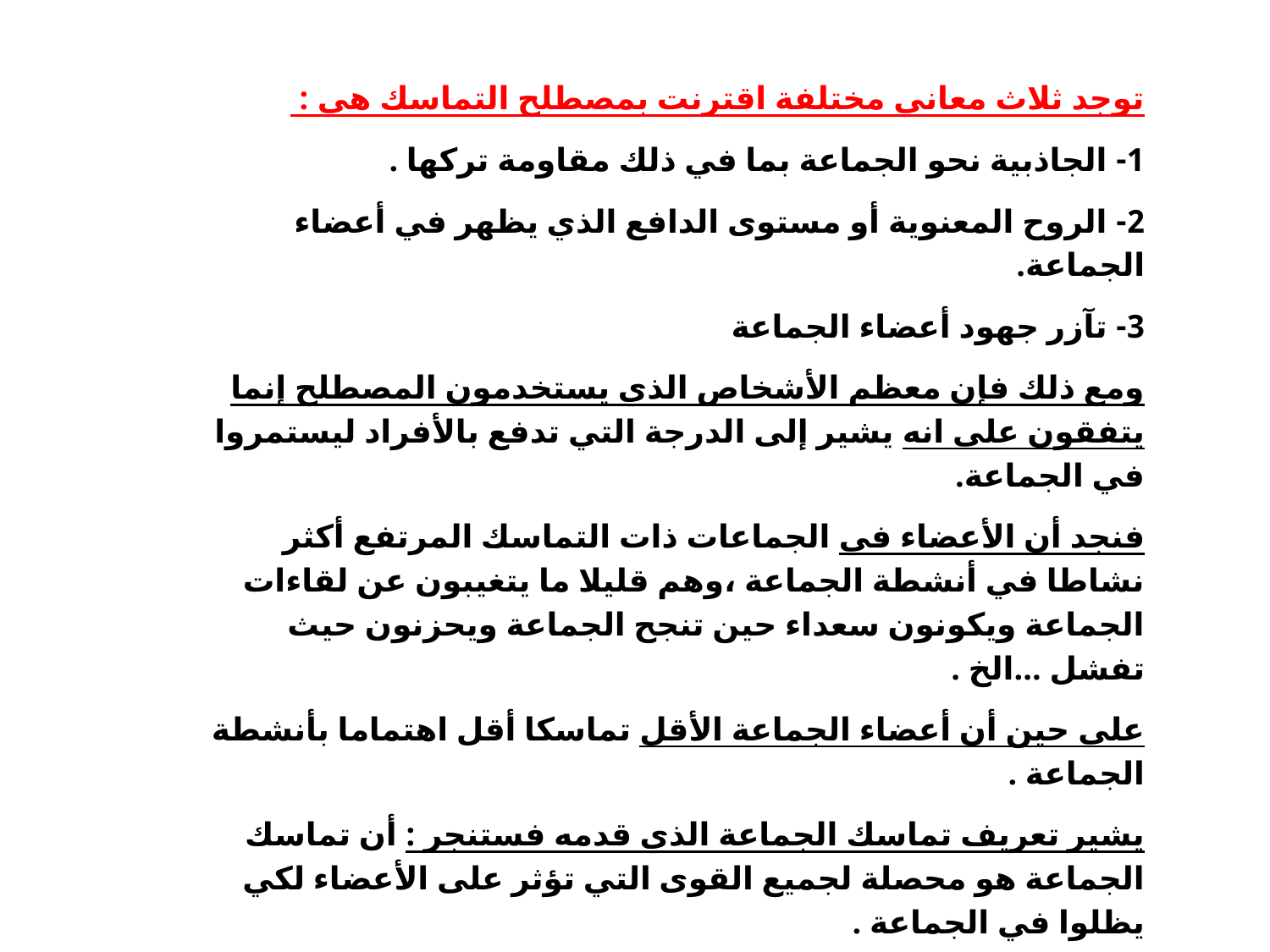

توجد ثلاث معاني مختلفة اقترنت بمصطلح التماسك هي :
1- الجاذبية نحو الجماعة بما في ذلك مقاومة تركها .
2- الروح المعنوية أو مستوى الدافع الذي يظهر في أعضاء الجماعة.
3- تآزر جهود أعضاء الجماعة
ومع ذلك فإن معظم الأشخاص الذي يستخدمون المصطلح إنما يتفقون على انه يشير إلى الدرجة التي تدفع بالأفراد ليستمروا في الجماعة.
فنجد أن الأعضاء في الجماعات ذات التماسك المرتفع أكثر نشاطا في أنشطة الجماعة ،وهم قليلا ما يتغيبون عن لقاءات الجماعة ويكونون سعداء حين تنجح الجماعة ويحزنون حيث تفشل ...الخ .
على حين أن أعضاء الجماعة الأقل تماسكا أقل اهتماما بأنشطة الجماعة .
يشير تعريف تماسك الجماعة الذي قدمه فستنجر : أن تماسك الجماعة هو محصلة لجميع القوى التي تؤثر على الأعضاء لكي يظلوا في الجماعة .
ووفقا لهذا التعريف ،فإن كل هذه العوامل المساهمة في الجاذبية بين الأشخاص والتي تمت مناقشتها إنما تساهم أيضا في تماسك الجماعة .